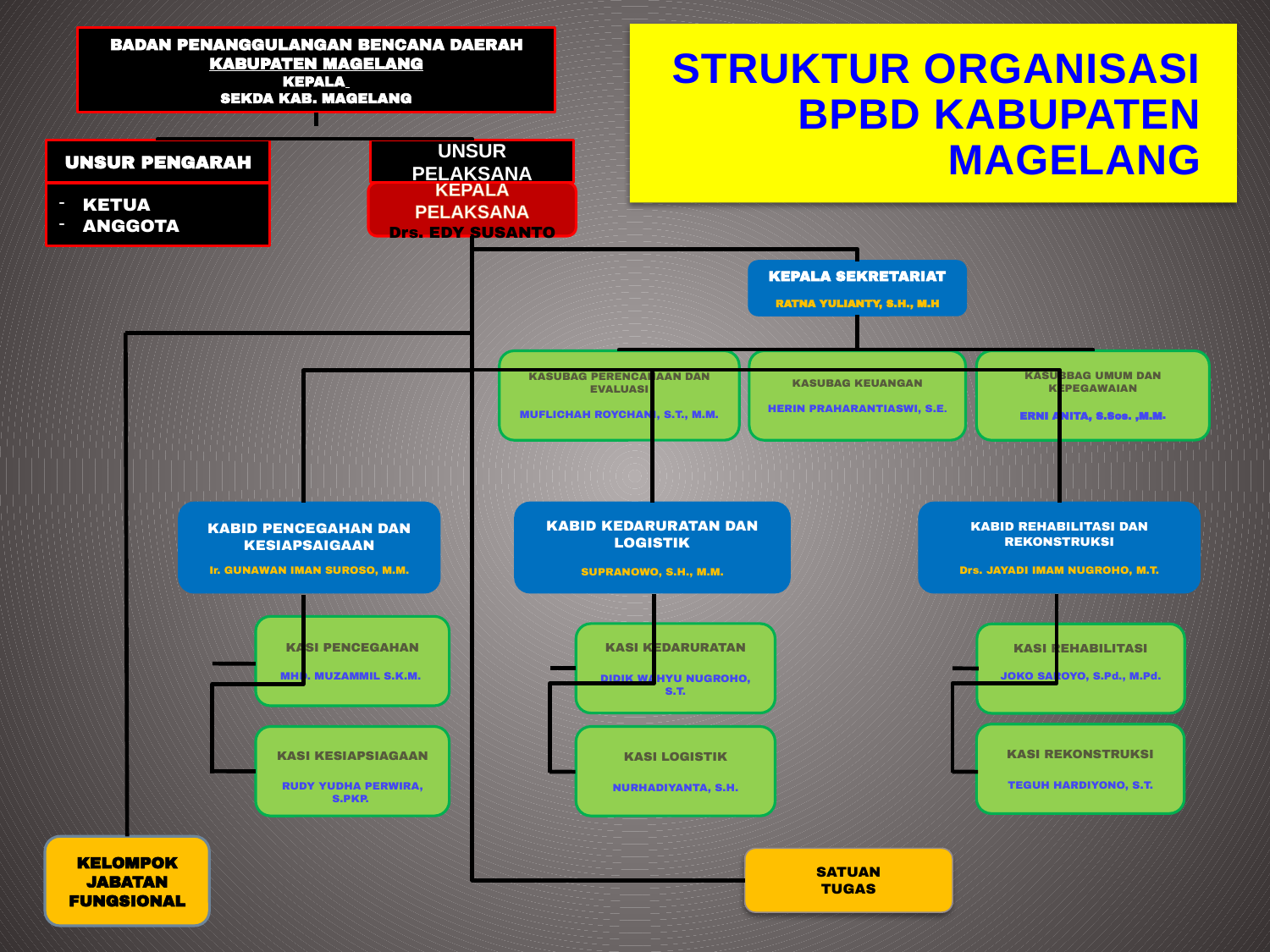

STRUKTUR ORGANISASI
BPBD KABUPATEN MAGELANG
BADAN PENANGGULANGAN BENCANA DAERAH
KABUPATEN MAGELANG
KEPALA
SEKDA KAB. MAGELANG
UNSUR PENGARAH
UNSUR PELAKSANA
KEPALA PELAKSANA
Drs. EDY SUSANTO
KETUA
ANGGOTA
KEPALA SEKRETARIAT

RATNA YULIANTY, S.H., M.H
KASUBAG PERENCANAAN DAN EVALUASI

MUFLICHAH ROYCHANI, S.T., M.M.
KASUBAG KEUANGAN

HERIN PRAHARANTIASWI, S.E.
KASUBBAG UMUM DAN KEPEGAWAIAN

ERNI ANITA, S.Sos. ,M.M.
KABID PENCEGAHAN DAN KESIAPSAIGAAN

Ir. GUNAWAN IMAN SUROSO, M.M.
KABID KEDARURATAN DAN LOGISTIK

SUPRANOWO, S.H., M.M.
KABID REHABILITASI DAN REKONSTRUKSI

Drs. JAYADI IMAM NUGROHO, M.T.
KASI PENCEGAHAN

MHD. MUZAMMIL S.K.M.
KASI KEDARURATAN

DIDIK WAHYU NUGROHO, S.T.

KASI REHABILITASI

JOKO SAROYO, S.Pd., M.Pd.

KASI REKONSTRUKSI

TEGUH HARDIYONO, S.T.

KASI KESIAPSIAGAAN

RUDY YUDHA PERWIRA, S.PKP.

KASI LOGISTIK

NURHADIYANTA, S.H.
KELOMPOK JABATAN FUNGSIONAL
SATUAN
TUGAS